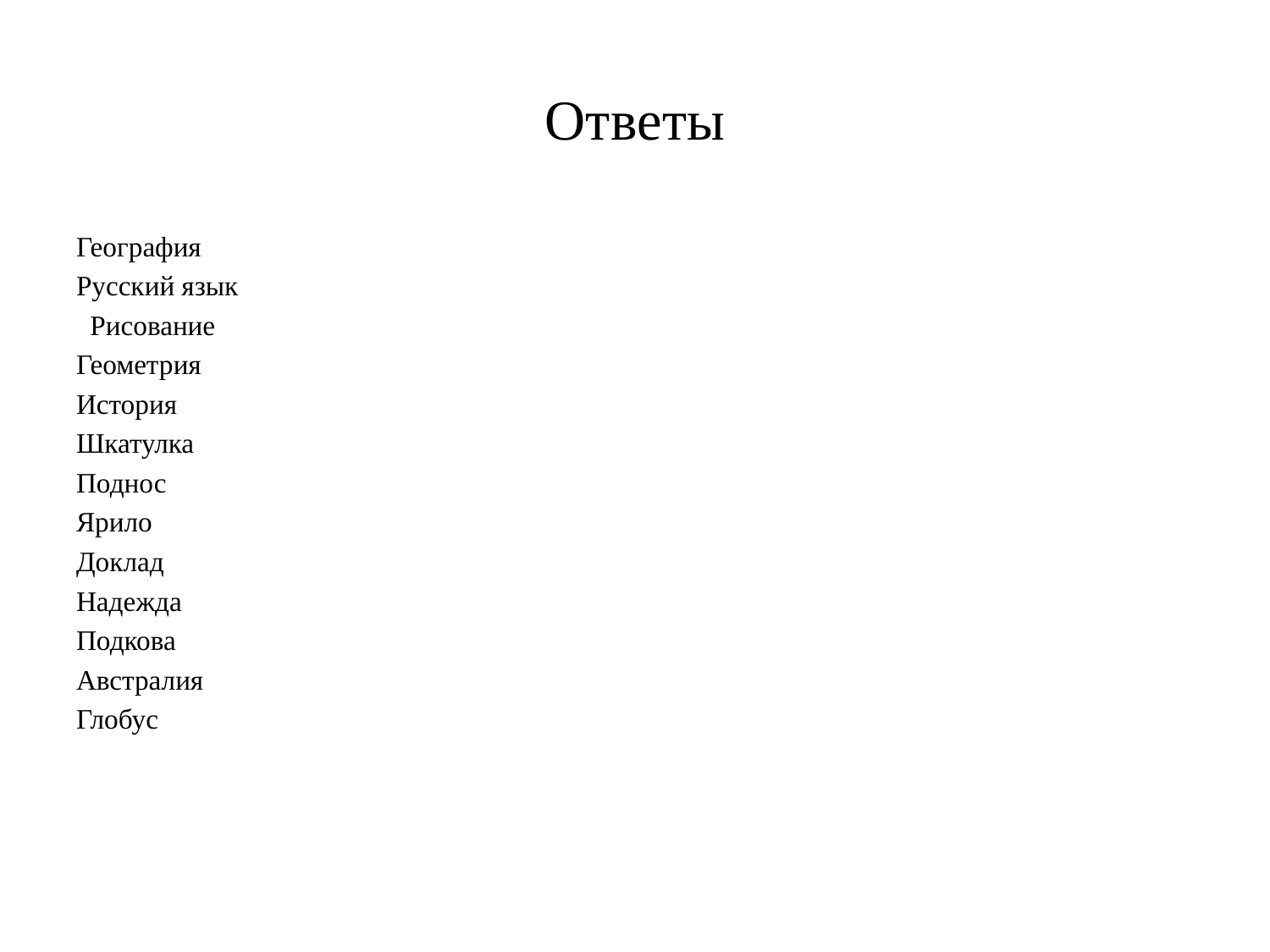

# Ответы
География
Русский язык
  Рисование
Геометрия
История
Шкатулка
Поднос
Ярило
Доклад
Надежда
Подкова
Австралия
Глобус